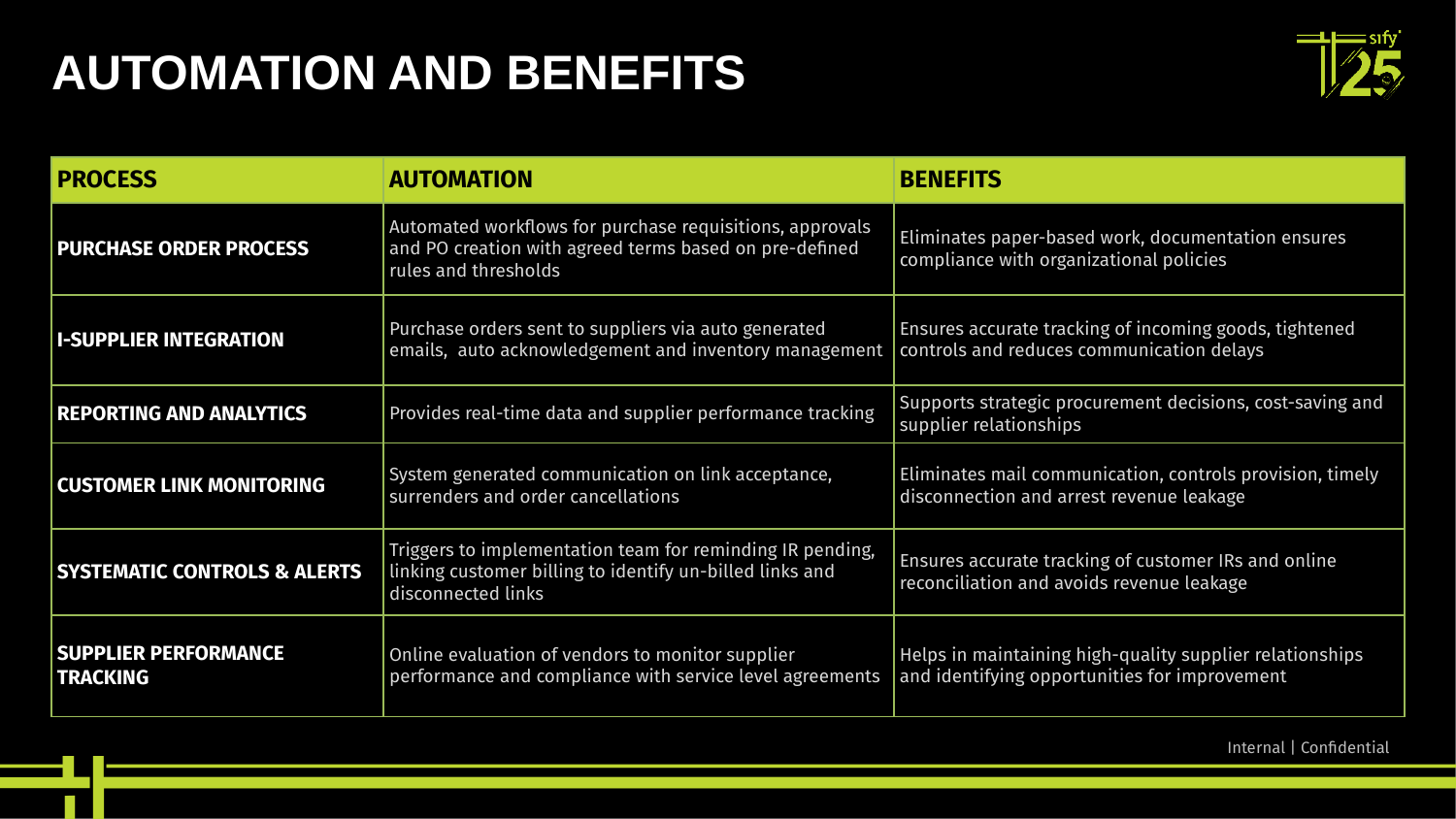

# Automation and Benefits
| PROCESS | AUTOMATION | BENEFITS |
| --- | --- | --- |
| PURCHASE ORDER PROCESS | Automated workflows for purchase requisitions, approvals and PO creation with agreed terms based on pre-defined rules and thresholds | Eliminates paper-based work, documentation ensures compliance with organizational policies |
| I-SUPPLIER INTEGRATION | Purchase orders sent to suppliers via auto generated emails, auto acknowledgement and inventory management | Ensures accurate tracking of incoming goods, tightened controls and reduces communication delays |
| REPORTING AND ANALYTICS | Provides real-time data and supplier performance tracking | Supports strategic procurement decisions, cost-saving and supplier relationships |
| CUSTOMER LINK MONITORING | System generated communication on link acceptance, surrenders and order cancellations | Eliminates mail communication, controls provision, timely disconnection and arrest revenue leakage |
| SYSTEMATIC CONTROLS & ALERTS | Triggers to implementation team for reminding IR pending, linking customer billing to identify un-billed links and disconnected links | Ensures accurate tracking of customer IRs and online reconciliation and avoids revenue leakage |
| SUPPLIER PERFORMANCE TRACKING | Online evaluation of vendors to monitor supplier performance and compliance with service level agreements | Helps in maintaining high-quality supplier relationships and identifying opportunities for improvement |